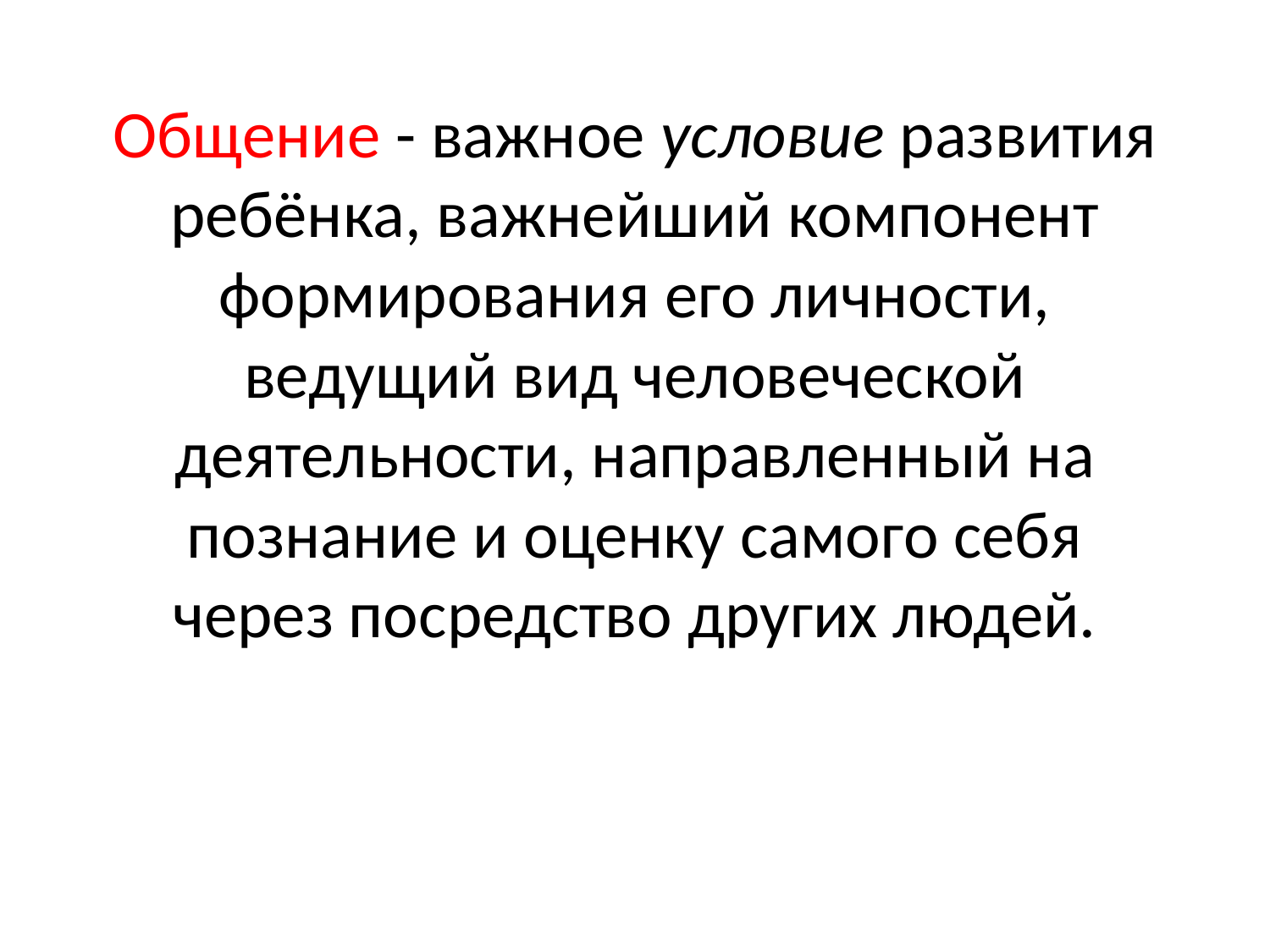

# Общение - важное условие развития ребёнка, важнейший компонент формирования его личности, ведущий вид человеческой деятельности, направленный на познание и оценку самого себя через посредство других людей.